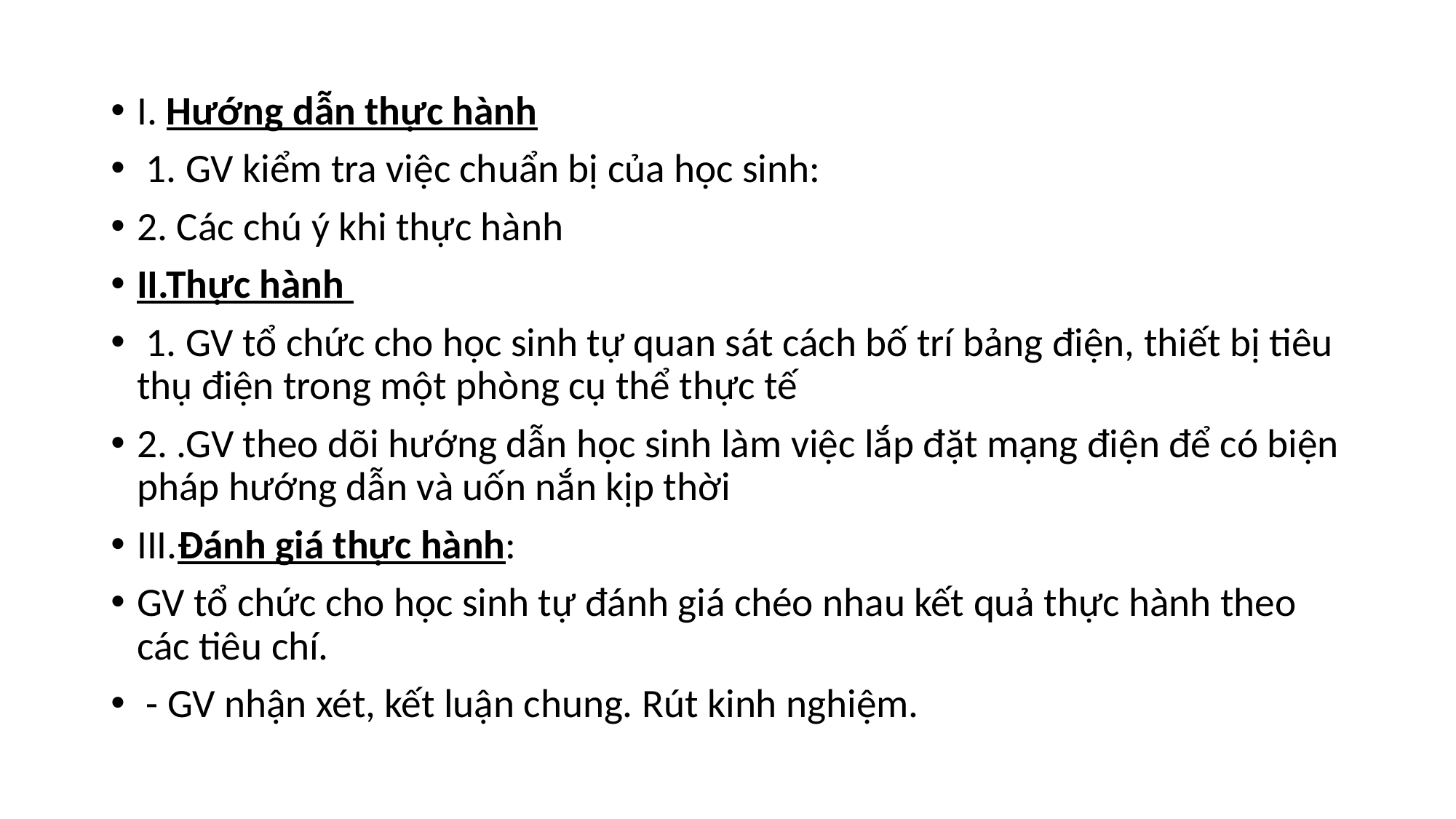

I. Hướng dẫn thực hành
 1. GV kiểm tra việc chuẩn bị của học sinh:
2. Các chú ý khi thực hành
II.Thực hành
 1. GV tổ chức cho học sinh tự quan sát cách bố trí bảng điện, thiết bị tiêu thụ điện trong một phòng cụ thể thực tế
2. .GV theo dõi hướng dẫn học sinh làm việc lắp đặt mạng điện để có biện pháp hướng dẫn và uốn nắn kịp thời
III.Đánh giá thực hành:
GV tổ chức cho học sinh tự đánh giá chéo nhau kết quả thực hành theo các tiêu chí.
 - GV nhận xét, kết luận chung. Rút kinh nghiệm.